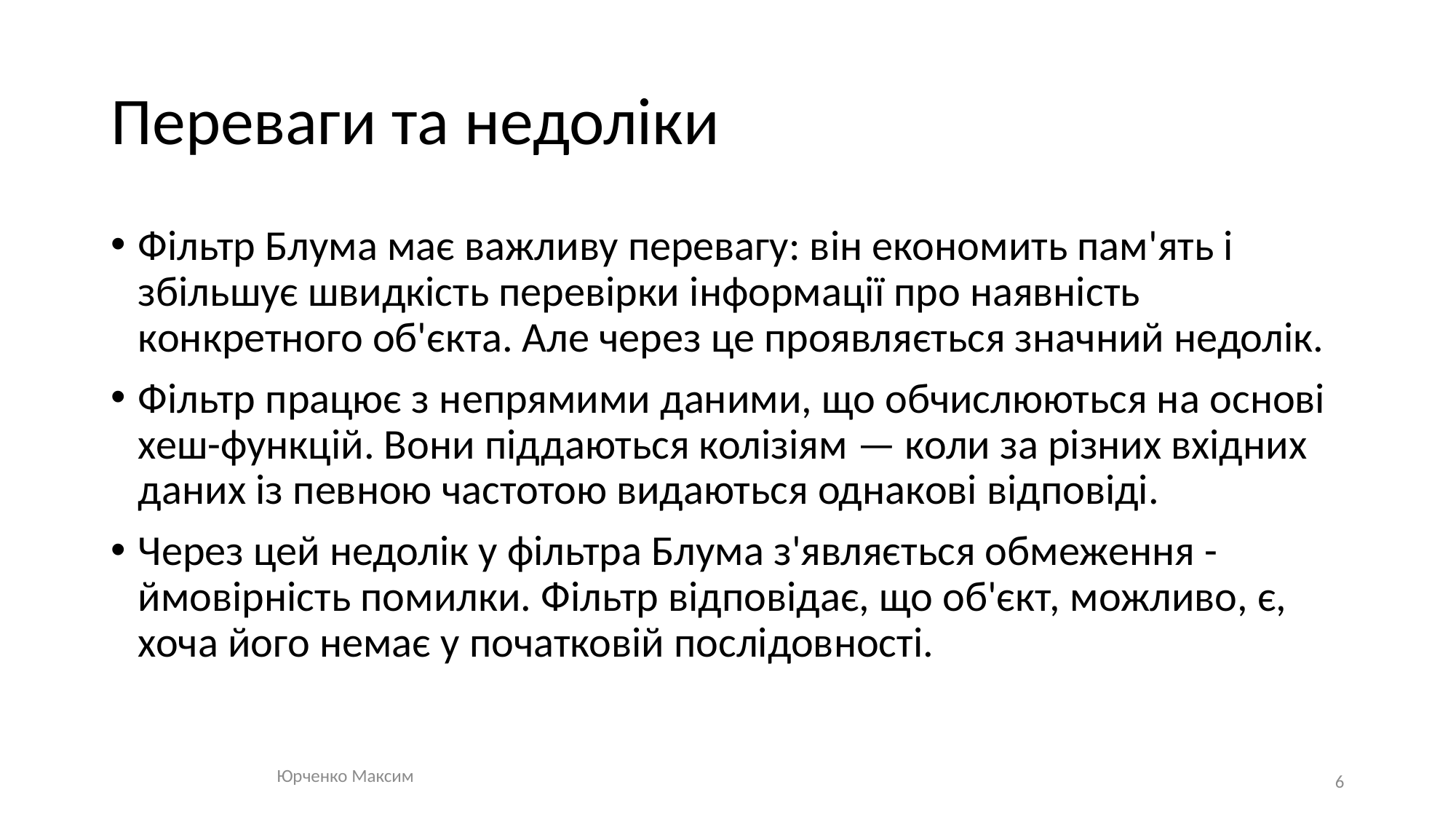

# Переваги та недоліки
Фільтр Блума має важливу перевагу: він економить пам'ять і збільшує швидкість перевірки інформації про наявність конкретного об'єкта. Але через це проявляється значний недолік.
Фільтр працює з непрямими даними, що обчислюються на основі хеш-функцій. Вони піддаються колізіям — коли за різних вхідних даних із певною частотою видаються однакові відповіді.
Через цей недолік у фільтра Блума з'являється обмеження - ймовірність помилки. Фільтр відповідає, що об'єкт, можливо, є, хоча його немає у початковій послідовності.

Юрченко Максим
6